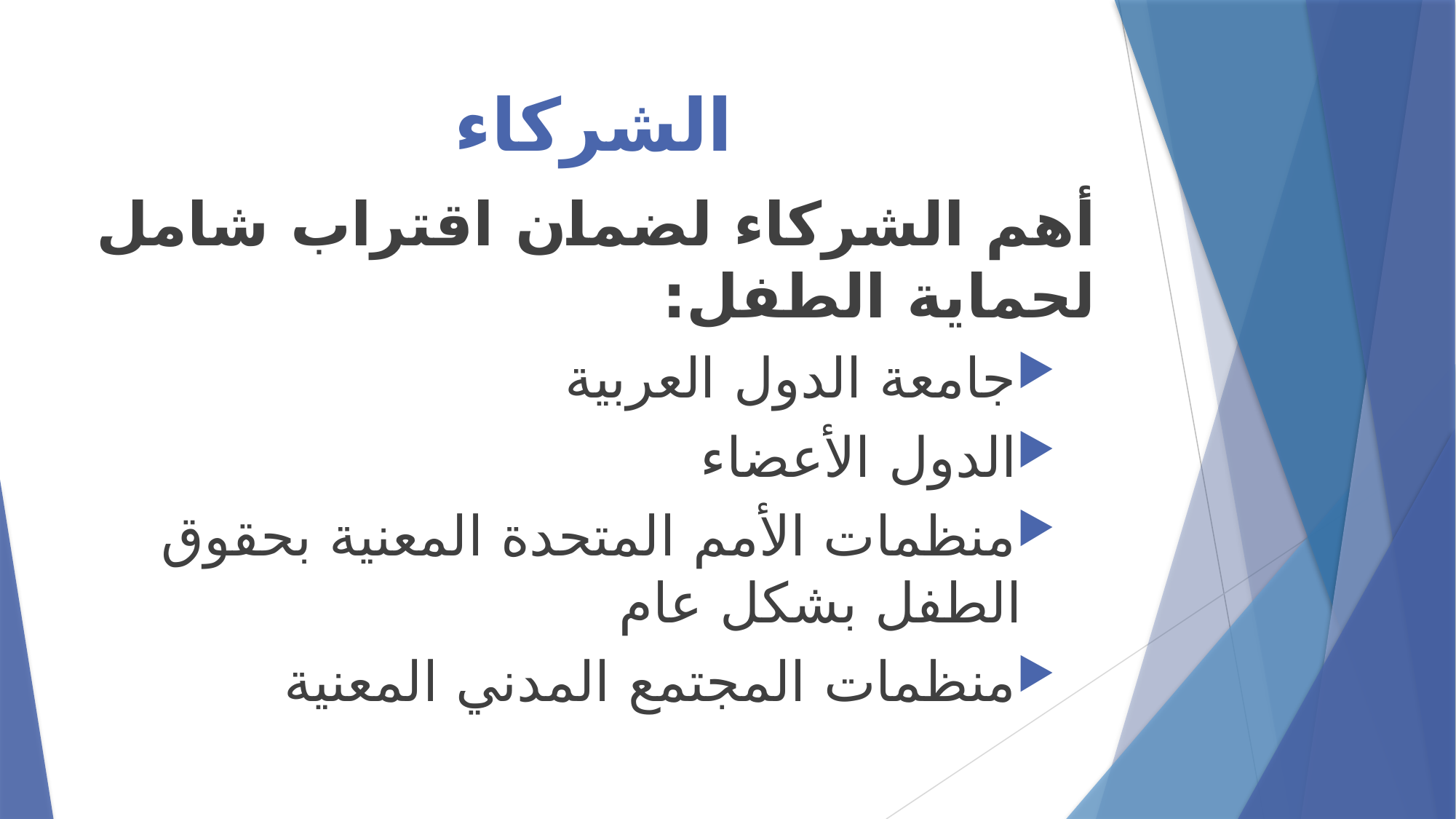

# الشركاء
أهم الشركاء لضمان اقتراب شامل لحماية الطفل:
جامعة الدول العربية
الدول الأعضاء
منظمات الأمم المتحدة المعنية بحقوق الطفل بشكل عام
منظمات المجتمع المدني المعنية